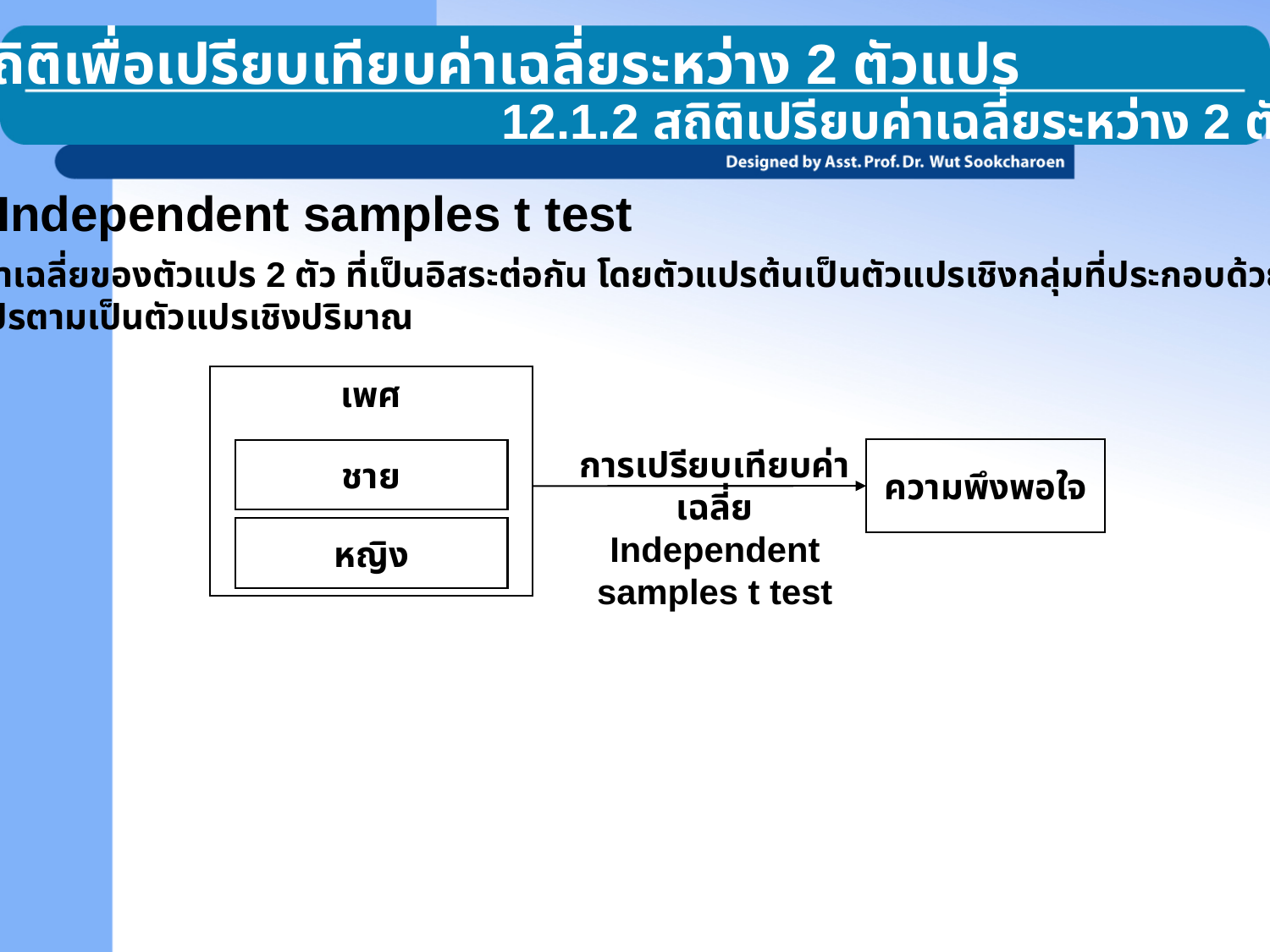

12.1 สถิติเพื่อเปรียบเทียบค่าเฉลี่ยระหว่าง 2 ตัวแปร
12.1.2 สถิติเปรียบค่าเฉลี่ยระหว่าง 2 ตัวแปร
Independent samples t test
ทดสอบค่าเฉลี่ยของตัวแปร 2 ตัว ที่เป็นอิสระต่อกัน โดยตัวแปรต้นเป็นตัวแปรเชิงกลุ่มที่ประกอบด้วย 2 กลุ่มย่อย
และตัวแปรตามเป็นตัวแปรเชิงปริมาณ
เพศ
ชาย
หญิง
การเปรียบเทียบค่าเฉลี่ย
Independent samples t test
ความพึงพอใจ